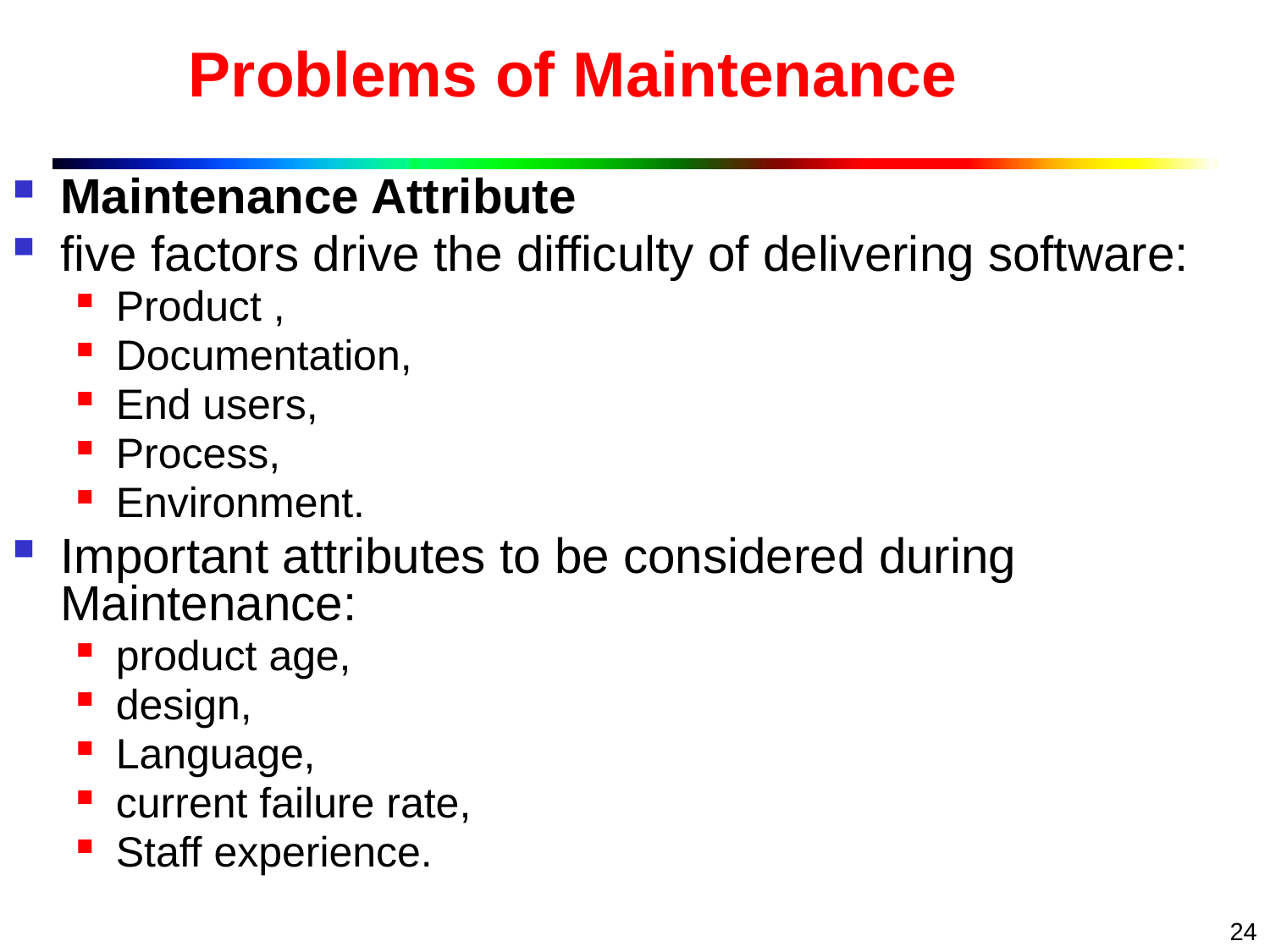

Problems of Maintenance
# Maintenance Attribute
five factors drive the difficulty of delivering software:
Product ,
Documentation,
End users,
Process,
Environment.
Important attributes to be considered during Maintenance:
product age,
design,
Language,
current failure rate,
Staff experience.

24